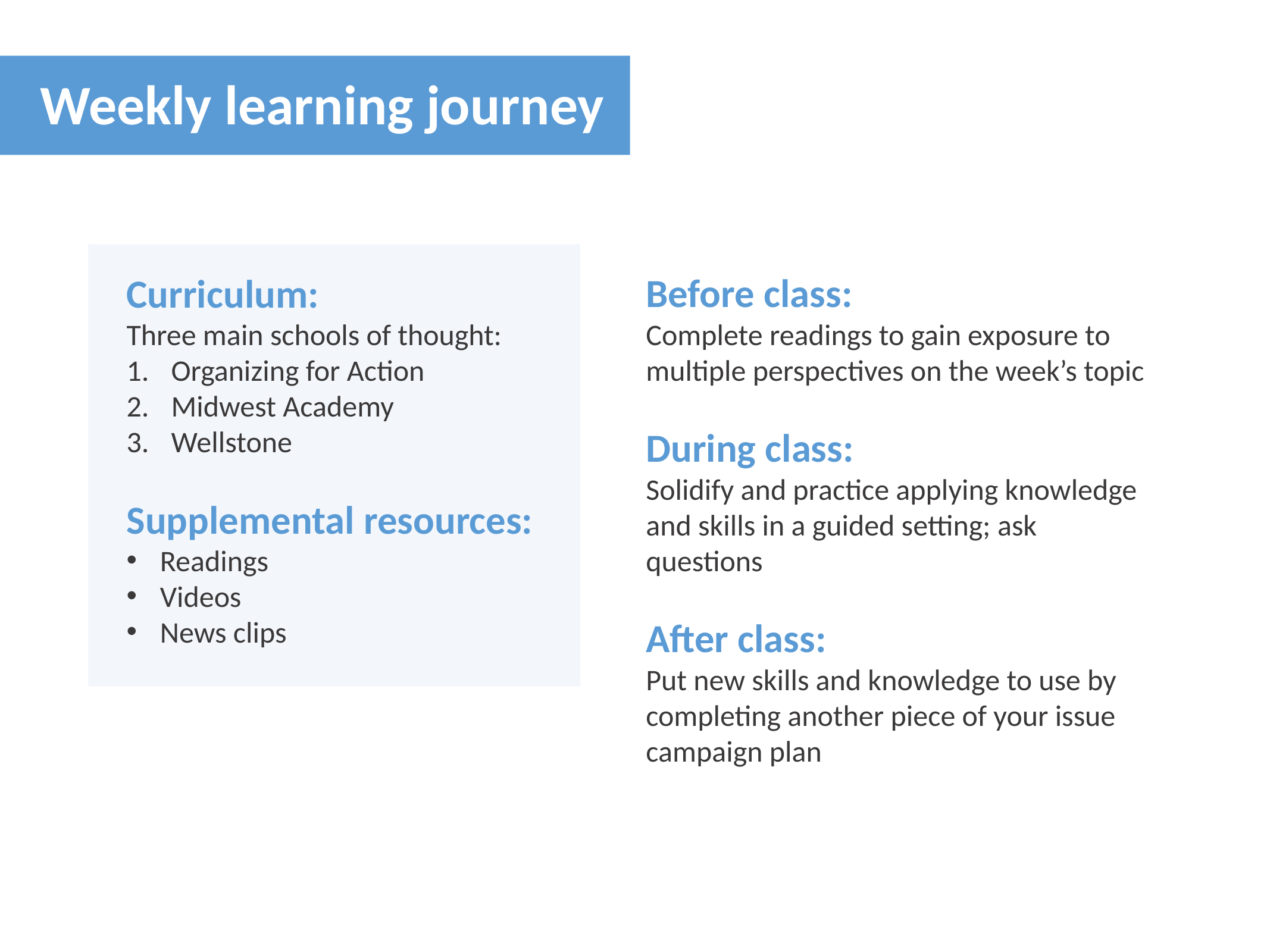

Weekly learning journey

Before class:
Complete readings to gain exposure to multiple perspectives on the week’s topic

During class:
Solidify and practice applying knowledge and skills in a guided setting; ask questions

After class:
Put new skills and knowledge to use by completing another piece of your issue campaign plan

Curriculum:
Three main schools of thought:
Organizing for Action
Midwest Academy
Wellstone

Supplemental resources:
Readings
Videos
News clips